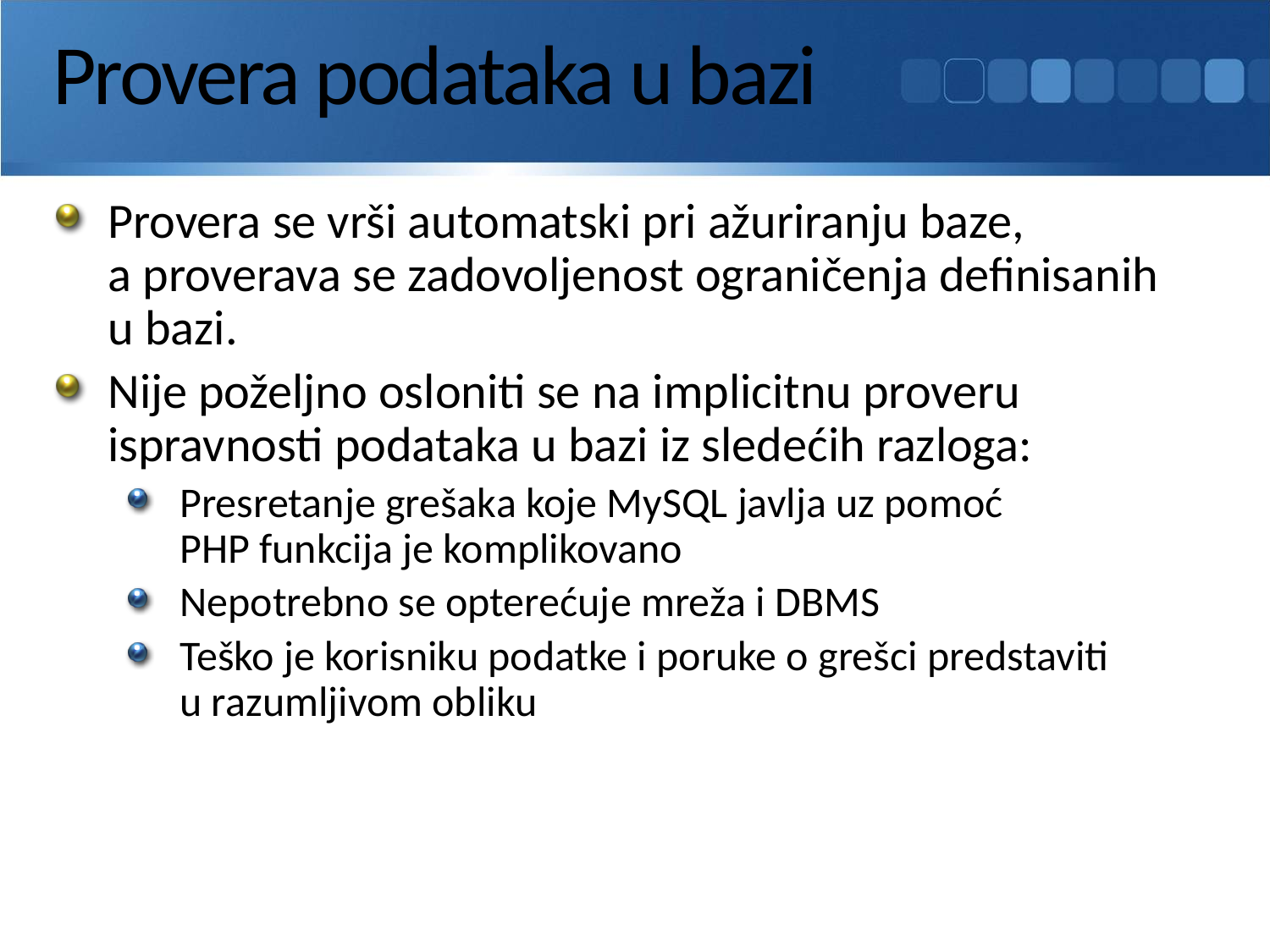

# Provera podataka u bazi
Provera se vrši automatski pri ažuriranju baze,
a proverava se zadovoljenost ograničenja definisanih
u bazi.
Nije poželjno osloniti se na implicitnu proveru ispravnosti podataka u bazi iz sledećih razloga:
Presretanje grešaka koje MySQL javlja uz pomoć
PHP funkcija je komplikovano
Nepotrebno se opterećuje mreža i DBMS
Teško je korisniku podatke i poruke o grešci predstaviti
u razumljivom obliku